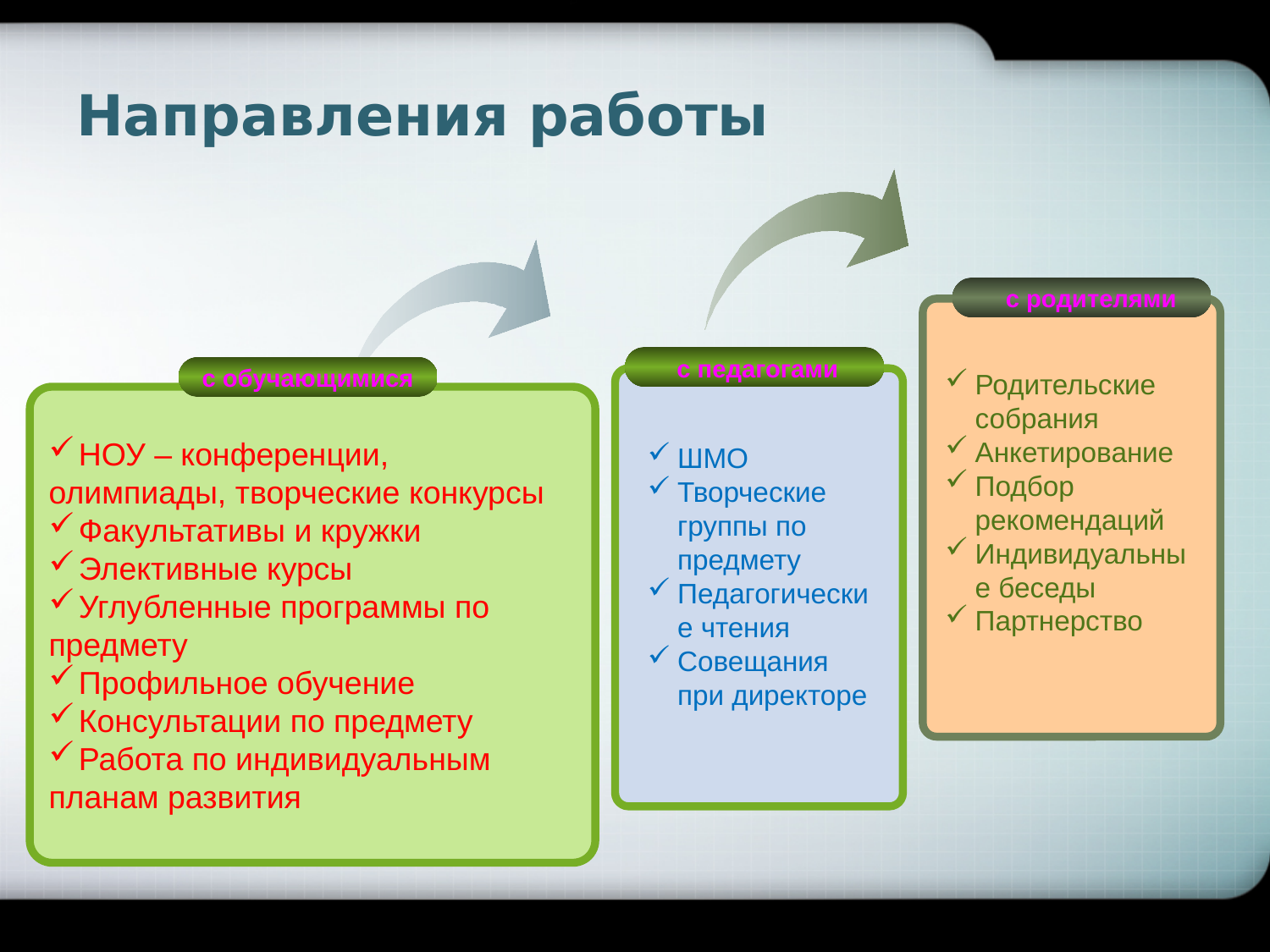

МОУ СОШ № 169
# Направления работы

     с родителями

Родительские собрания
Анкетирование
Подбор рекомендаций
Индивидуальные беседы
Партнерство

с педагогами
с обучающимися

НОУ – конференции,
олимпиады, творческие конкурсы
Факультативы и кружки
Элективные курсы
Углубленные программы по
предмету
Профильное обучение
Консультации по предмету
Работа по индивидуальным
планам развития

ШМО
Творческие группы по предмету
Педагогические чтения
Совещания при директоре